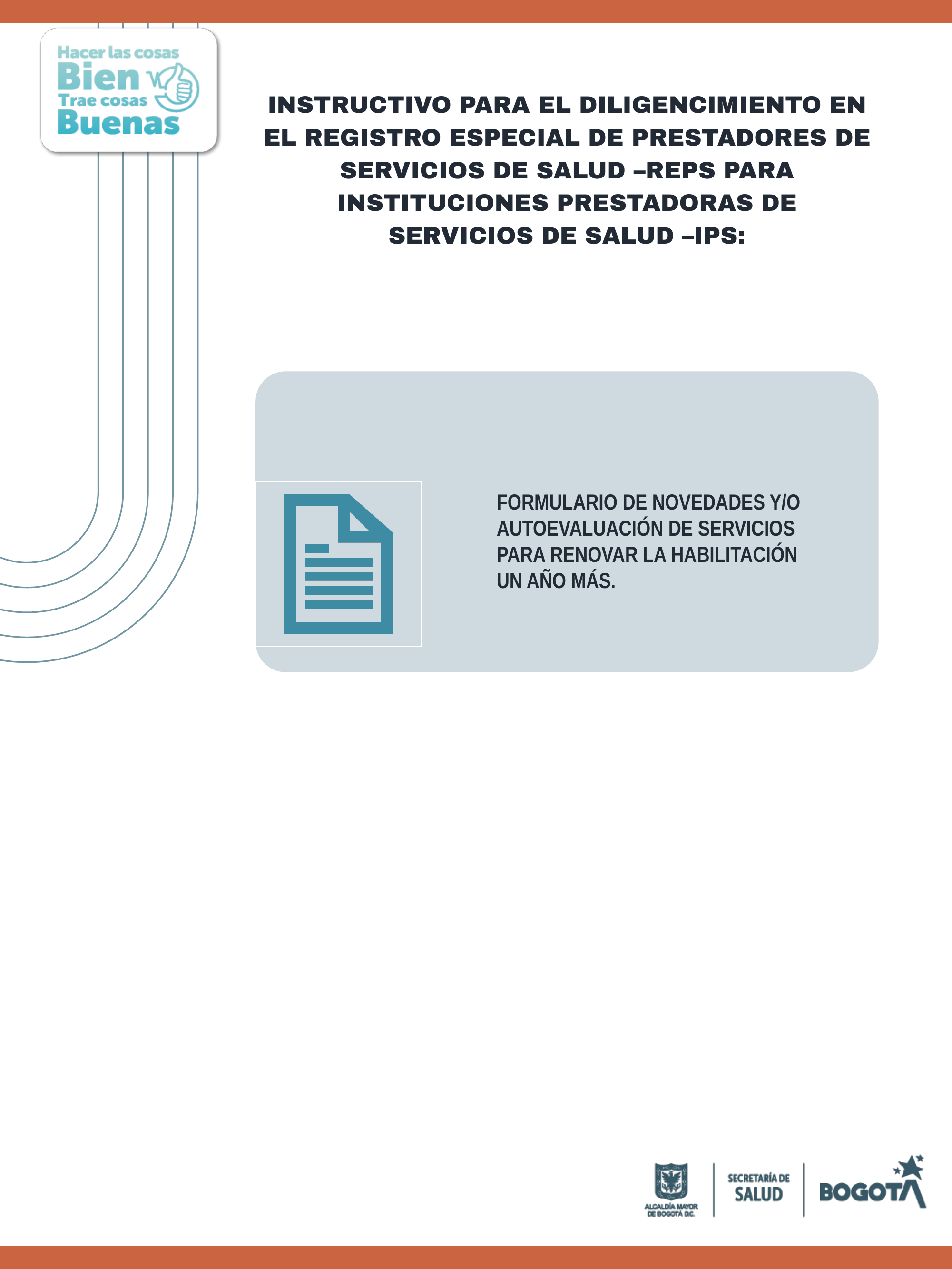

INSTRUCTIVO PARA EL DILIGENCIMIENTO EN EL REGISTRO ESPECIAL DE PRESTADORES DE SERVICIOS DE SALUD –REPS PARA INSTITUCIONES PRESTADORAS DE SERVICIOS DE SALUD –IPS:
FORMULARIO DE NOVEDADES Y/O AUTOEVALUACIÓN DE SERVICIOS
PARA RENOVAR LA HABILITACIÓN UN AÑO MÁS.